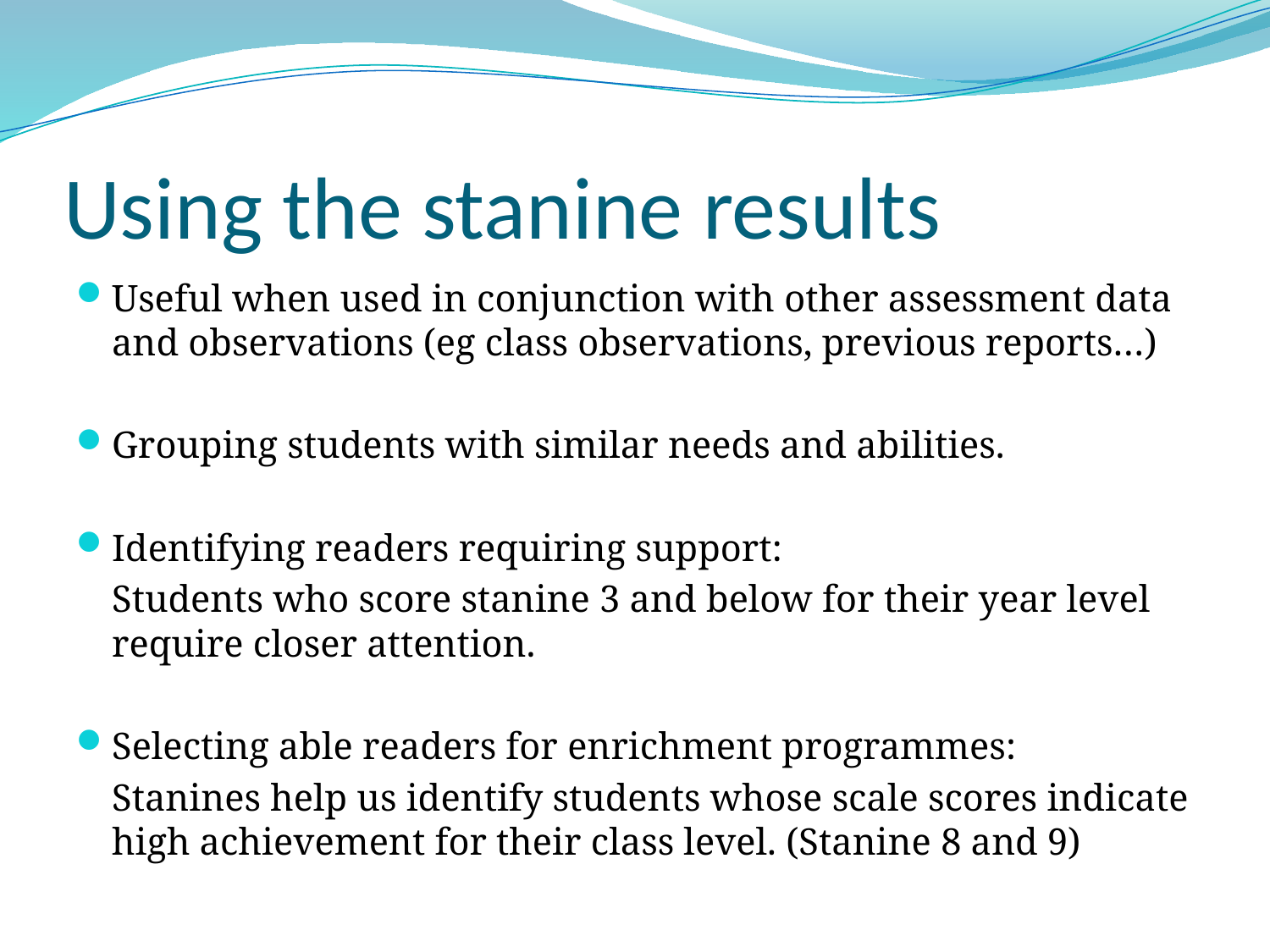

# Using the stanine results
Useful when used in conjunction with other assessment data and observations (eg class observations, previous reports…)

Grouping students with similar needs and abilities.

Identifying readers requiring support:
	Students who score stanine 3 and below for their year level require closer attention.

Selecting able readers for enrichment programmes:
	Stanines help us identify students whose scale scores indicate high achievement for their class level. (Stanine 8 and 9)